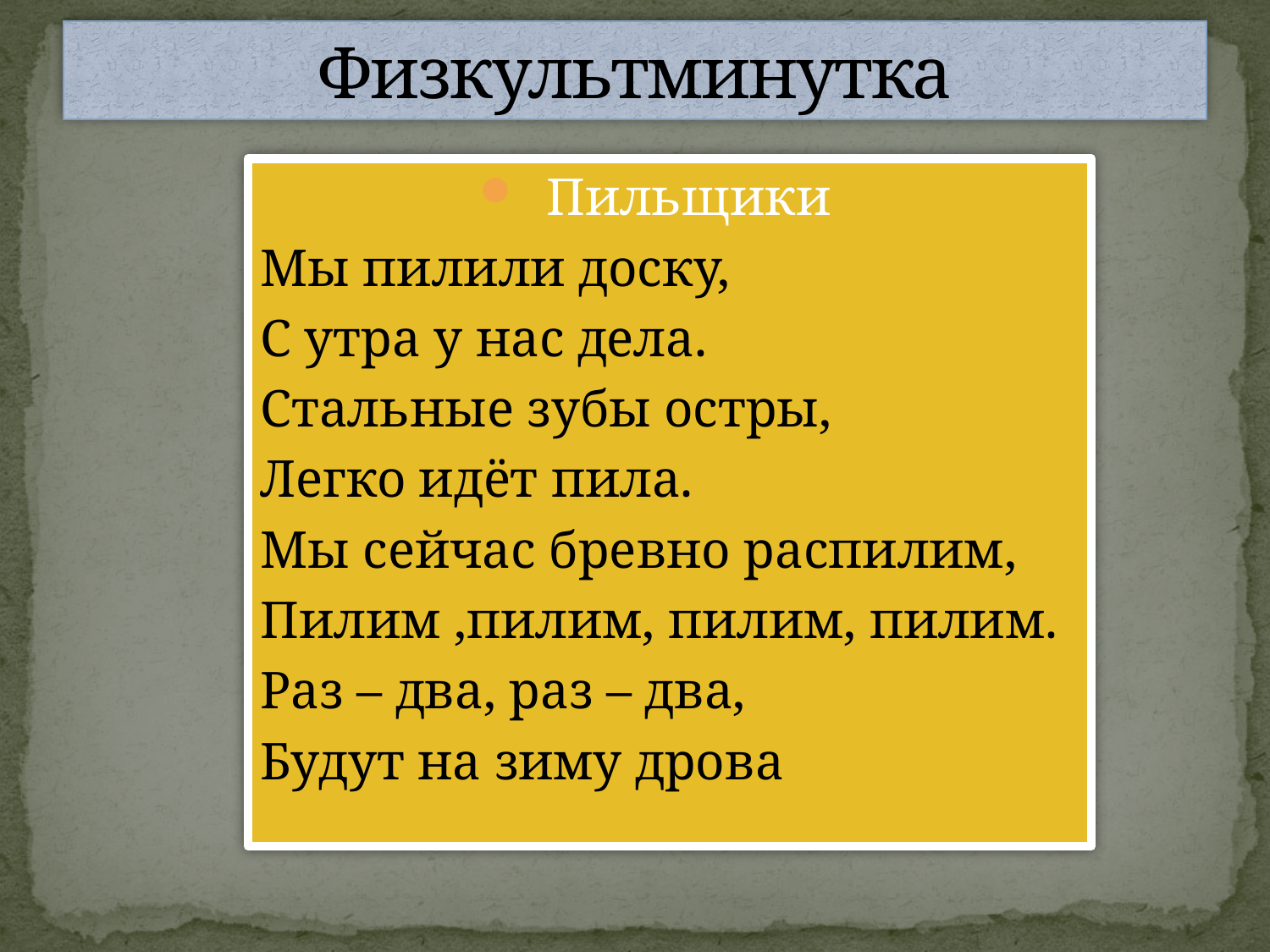

# Физкультминутка
Пильщики
Мы пилили доску,
С утра у нас дела.
Стальные зубы остры,
Легко идёт пила.
Мы сейчас бревно распилим,
Пилим ,пилим, пилим, пилим.
Раз – два, раз – два,
Будут на зиму дрова